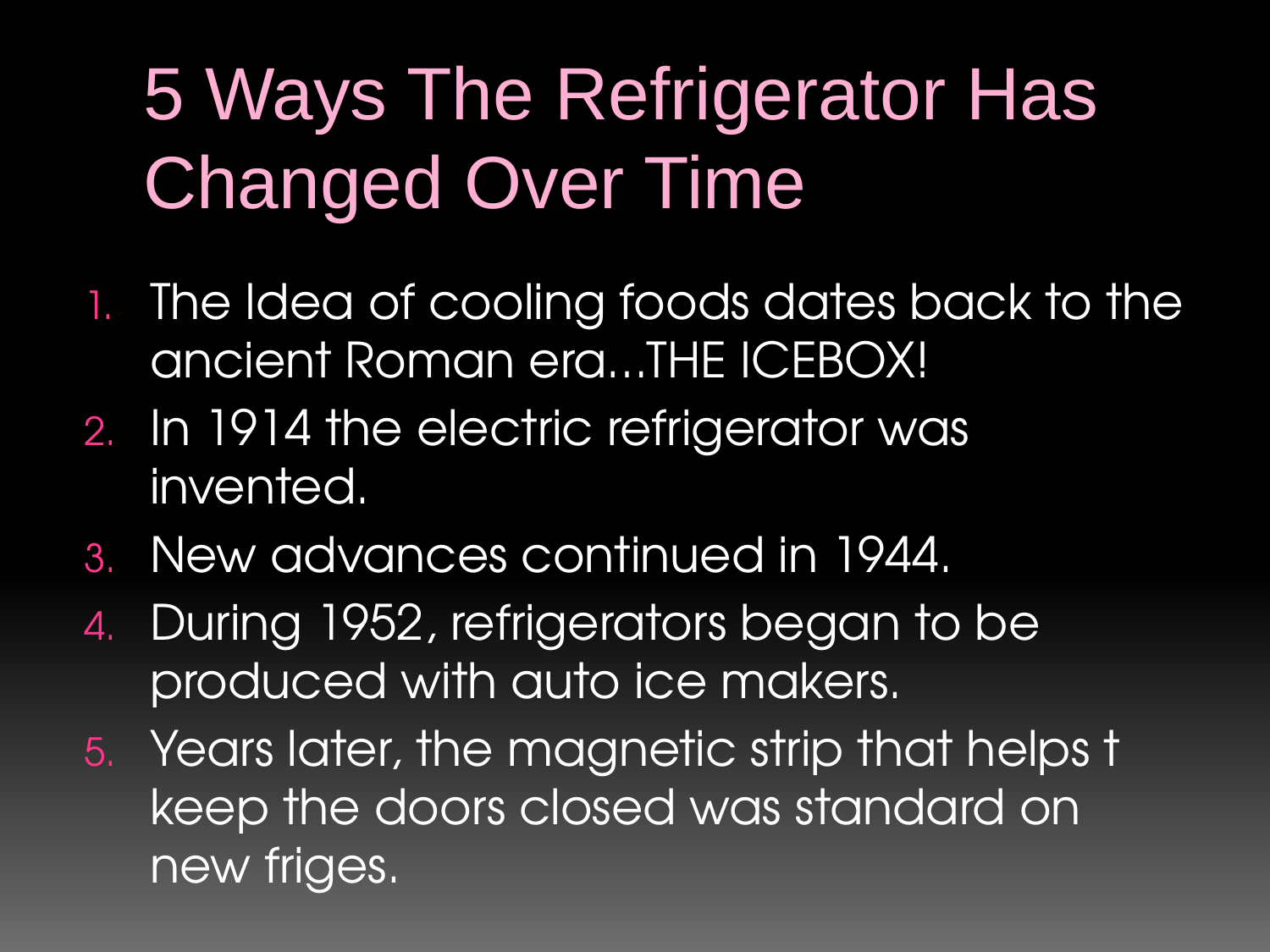

# 5 Ways The Refrigerator Has Changed Over Time
The Idea of cooling foods dates back to the ancient Roman era…THE ICEBOX!
In 1914 the electric refrigerator was invented.
New advances continued in 1944.
During 1952, refrigerators began to be produced with auto ice makers.
Years later, the magnetic strip that helps t keep the doors closed was standard on new friges.